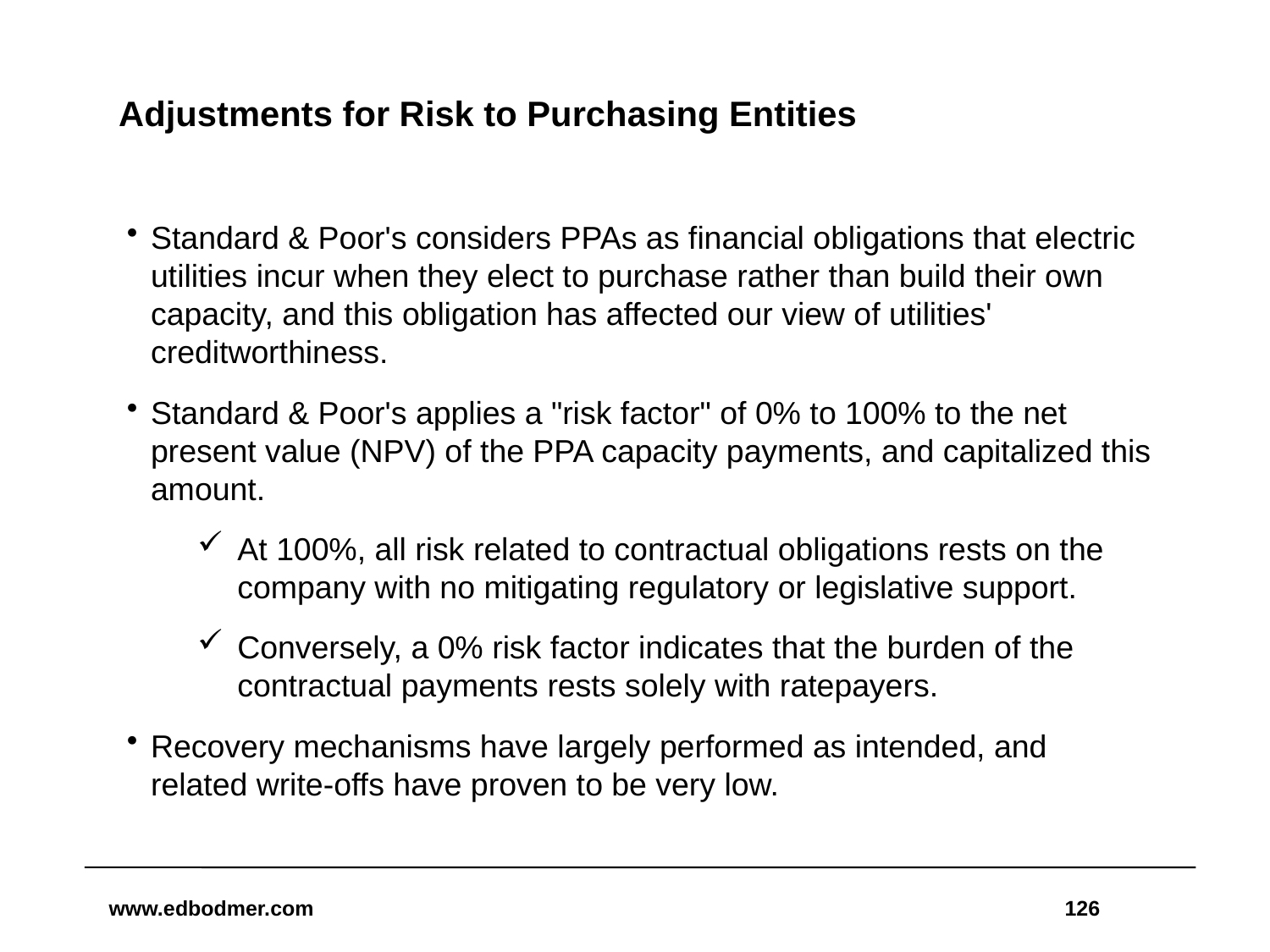

# Adjustments for Risk to Purchasing Entities
Standard & Poor's considers PPAs as financial obligations that electric utilities incur when they elect to purchase rather than build their own capacity, and this obligation has affected our view of utilities' creditworthiness.
Standard & Poor's applies a "risk factor" of 0% to 100% to the net present value (NPV) of the PPA capacity payments, and capitalized this amount.
At 100%, all risk related to contractual obligations rests on the company with no mitigating regulatory or legislative support.
Conversely, a 0% risk factor indicates that the burden of the contractual payments rests solely with ratepayers.
Recovery mechanisms have largely performed as intended, and related write-offs have proven to be very low.